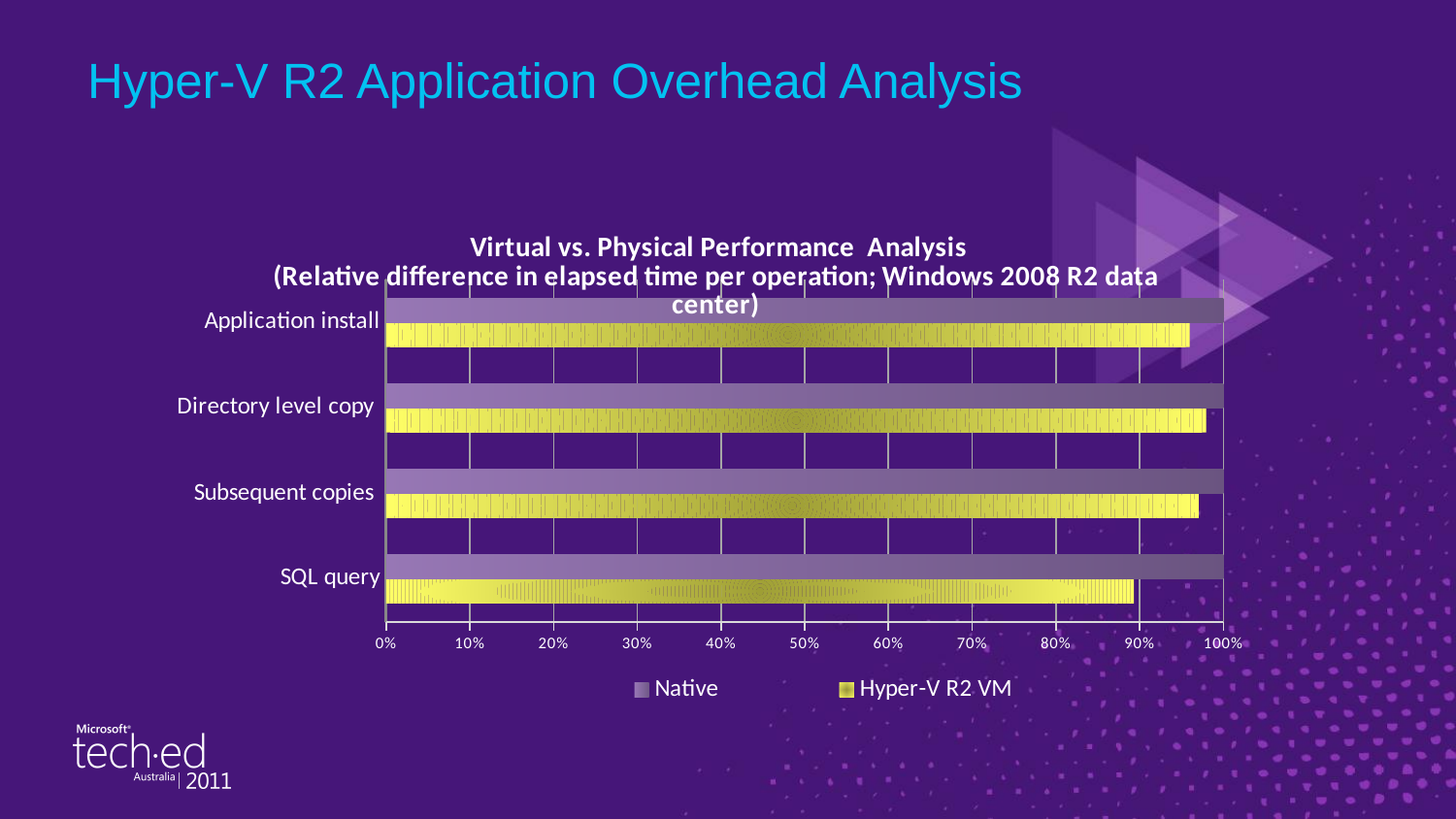

# Hyper-V R2 Application Overhead Analysis

### Chart:  Virtual vs. Physical Performance  Analysis
(Relative difference in elapsed time per operation; Windows 2008 R2 data center)

| Category | Hyper-V R2 VM | Native |
|---|---|---|
| SQL query | 0.8933112216694307 | 1.0 |
| Subsequent copies  | 0.9706744868035211 | 1.0 |
| Directory level copy  | 0.9795268425841688 | 1.0 |
| Application install | 0.9598930481283426 | 1.0 |